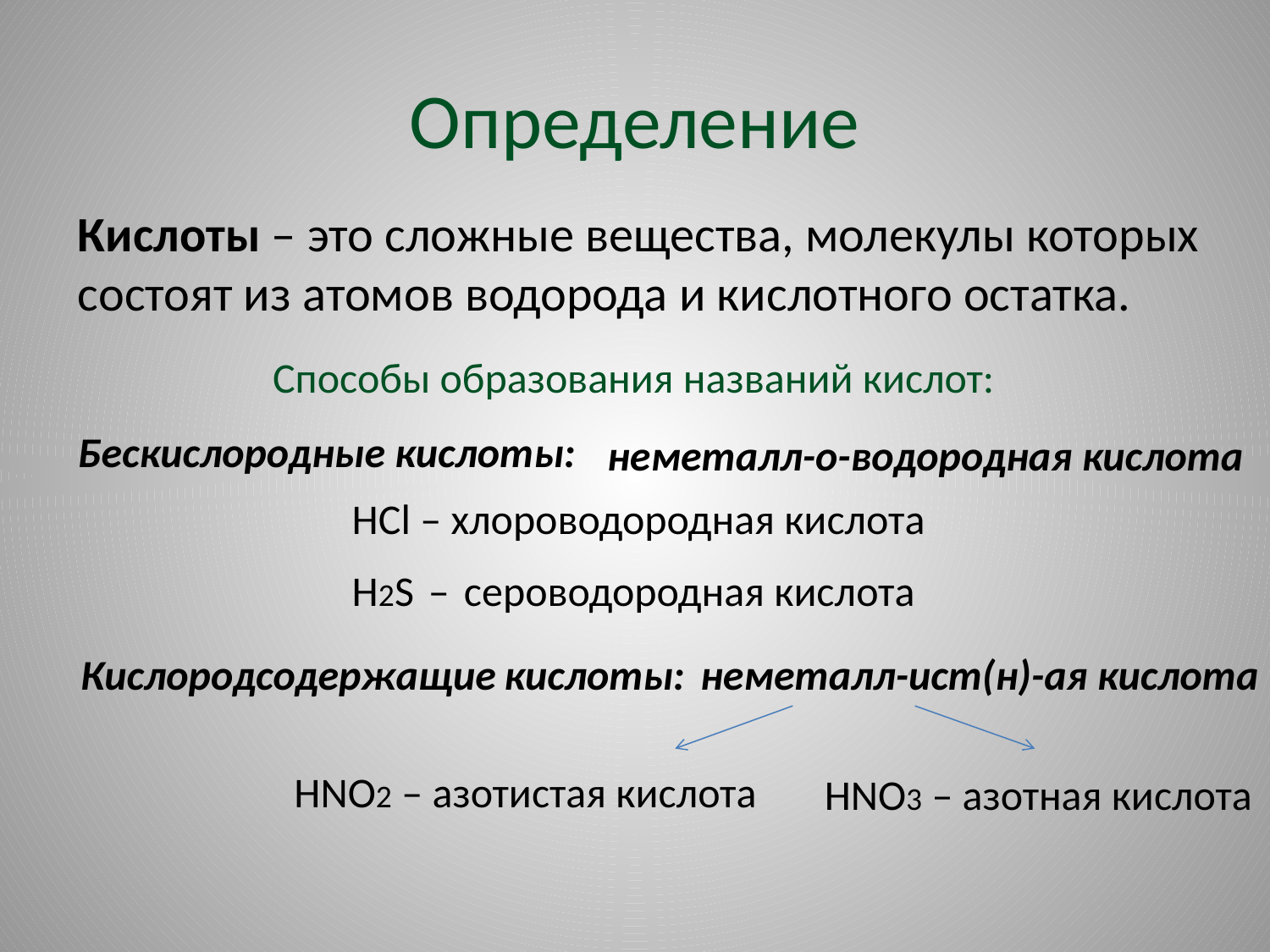

# Определение
Кислоты – это сложные вещества, молекулы которых
состоят из атомов водорода и кислотного остатка.
Способы образования названий кислот:
Бескислородные кислоты:
неметалл-о-водородная кислота
HCl – хлороводородная кислота
H2S – сероводородная кислота
Кислородсодержащие кислоты:
неметалл-ист(н)-ая кислота
HNO2 – азотистая кислота
HNO3 – азотная кислота